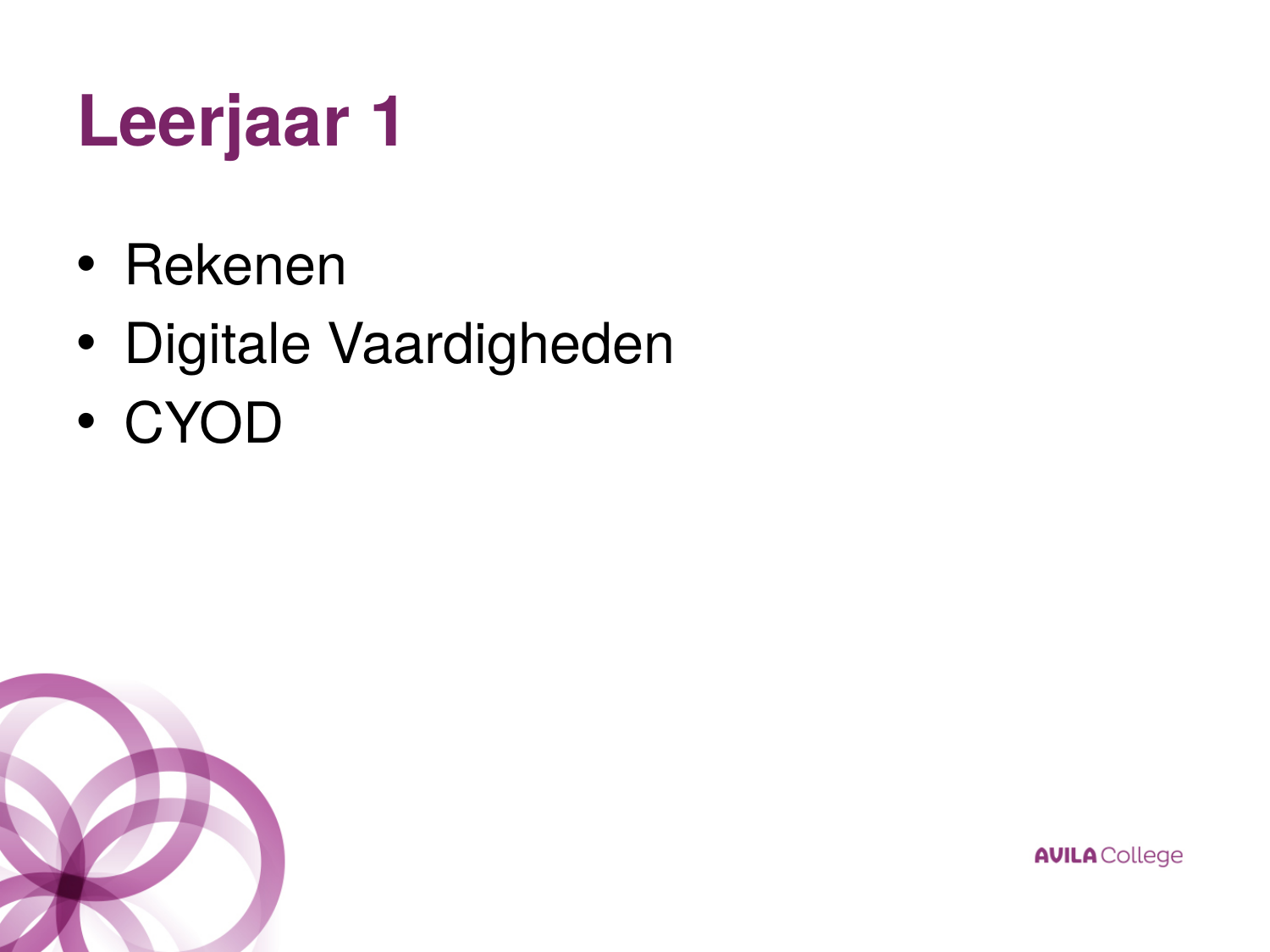

# Leerjaar 1
Rekenen
Digitale Vaardigheden
CYOD